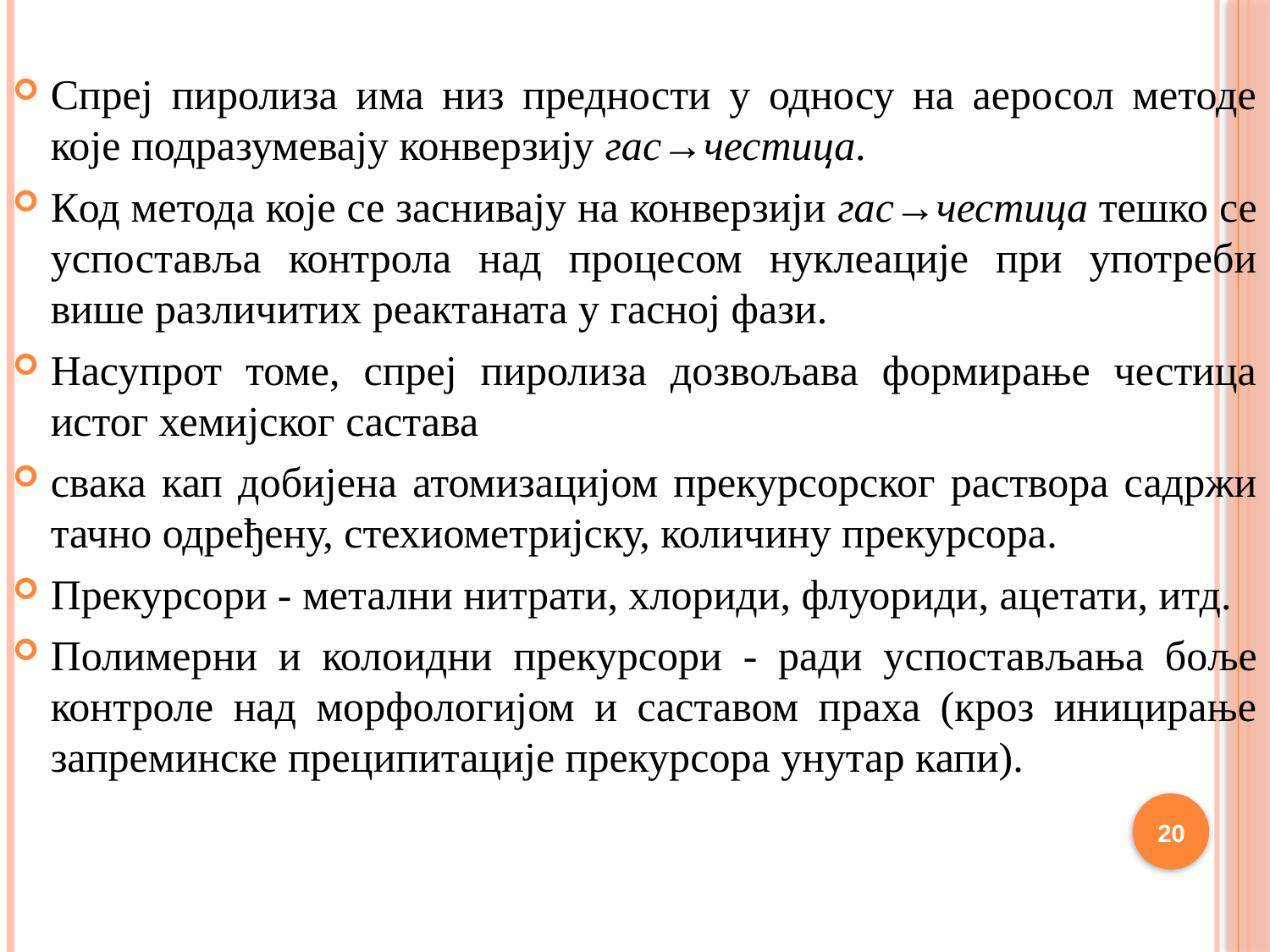

Спреј пиролиза има низ предности у односу на аеросол методе које подразумевају конверзију гас→честица.
Код метода које се заснивају на конверзији гас→честица тешко се успоставља контрола над процесом нуклеације при употреби више различитих реактаната у гасној фази.
Насупрот томе, спреј пиролиза дозвољава формирање честица истог хемијског састава
свака кап добијена атомизацијом прекурсорског раствора садржи тачно одређену, стехиометријску, количину прекурсора.
Прекурсори - метални нитрати, хлориди, флуориди, ацетати, итд.
Полимерни и колоидни прекурсори - ради успостављања боље контроле над морфологијом и саставом праха (кроз иницирање запреминске преципитације прекурсора унутар капи).

20